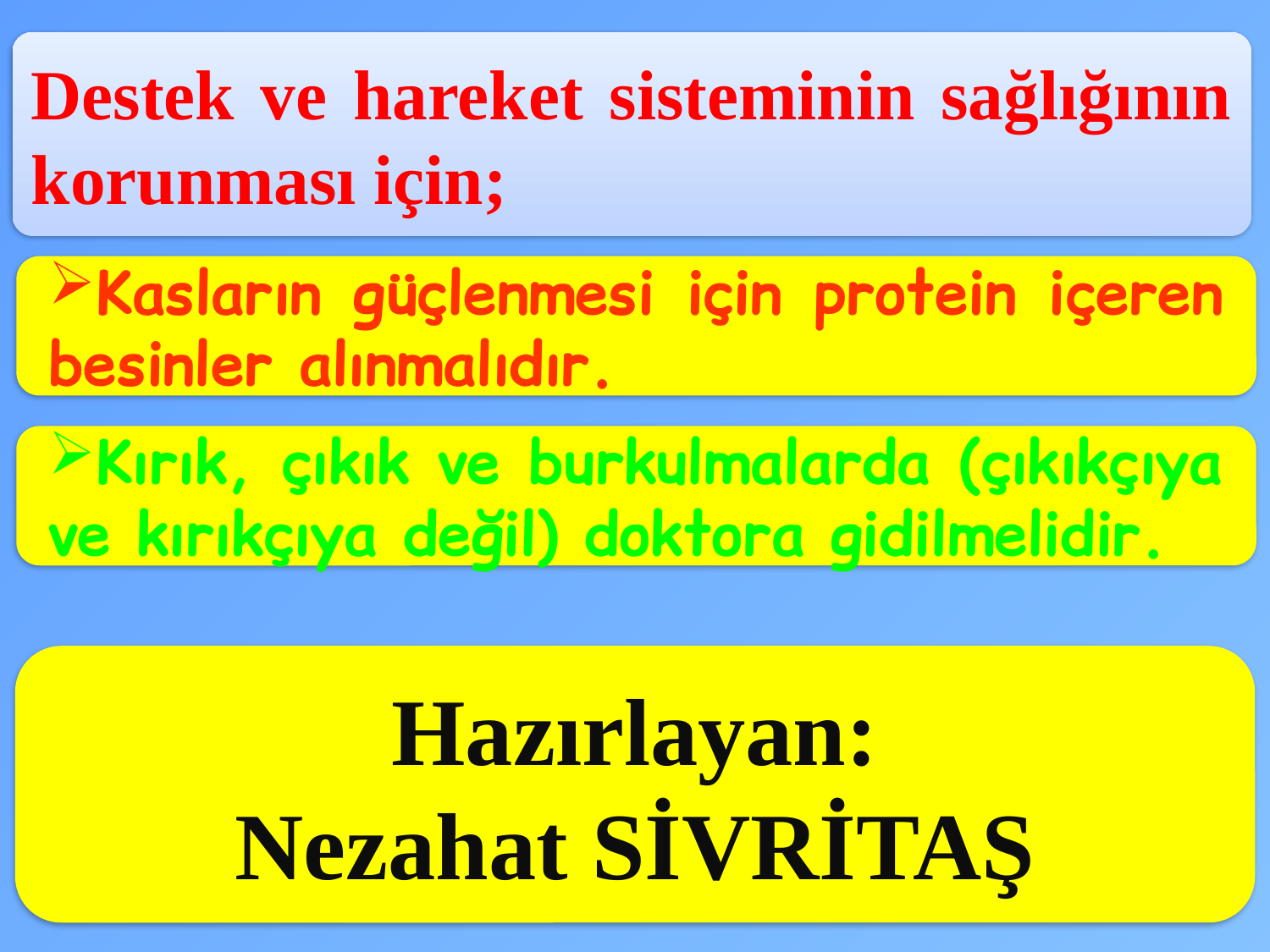

Destek ve hareket sisteminin sağlığının korunması için;

Kasların güçlenmesi için protein içeren besinler alınmalıdır.

Kırık, çıkık ve burkulmalarda (çıkıkçıya ve kırıkçıya değil) doktora gidilmelidir.

Hazırlayan:
Nezahat SİVRİTAŞ